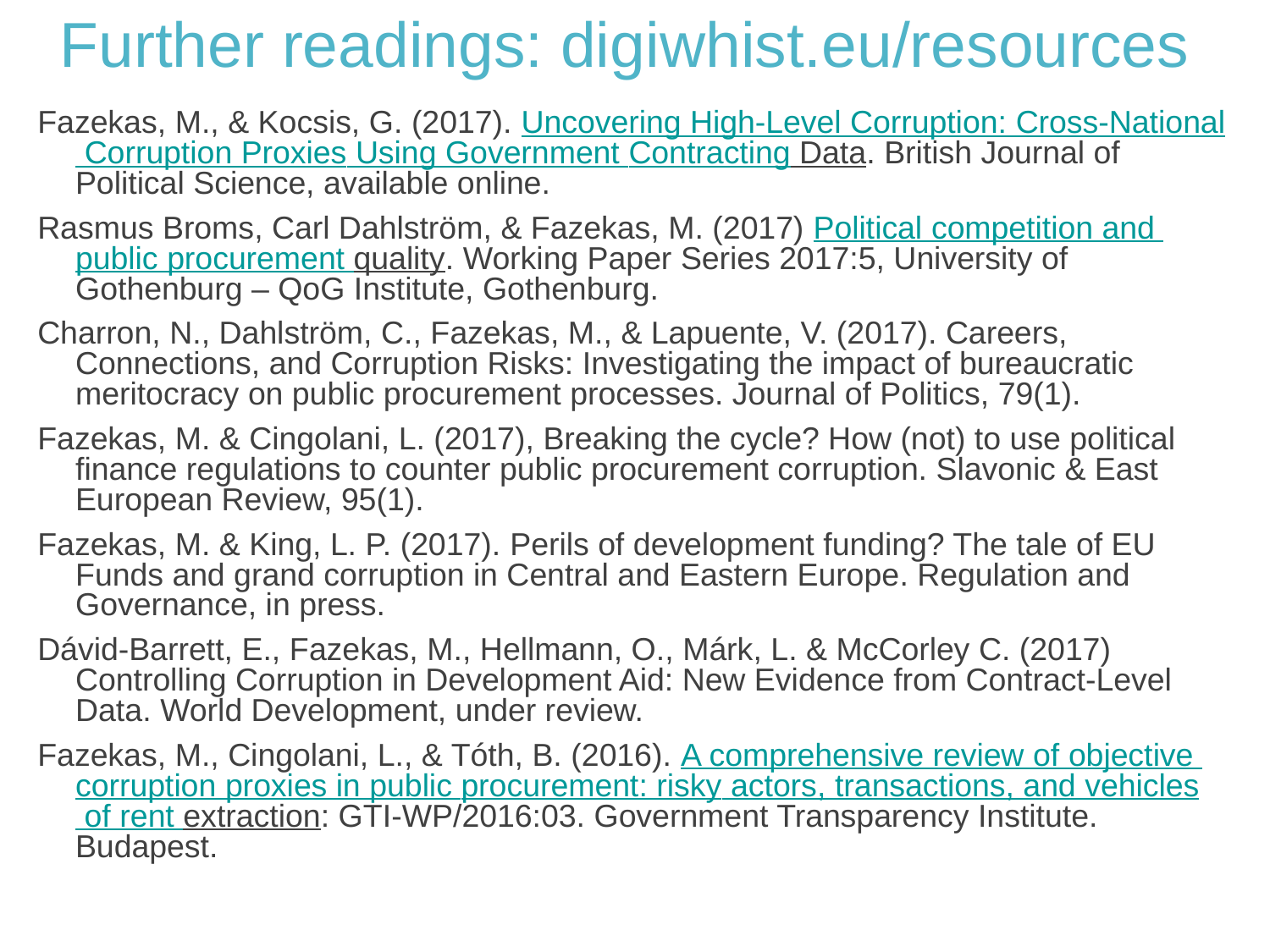

# Further readings: digiwhist.eu/resources
Fazekas, M., & Kocsis, G. (2017). Uncovering High-Level Corruption: Cross-National Corruption Proxies Using Government Contracting Data. British Journal of Political Science, available online.
Rasmus Broms, Carl Dahlström, & Fazekas, M. (2017) Political competition and public procurement quality. Working Paper Series 2017:5, University of Gothenburg – QoG Institute, Gothenburg.
Charron, N., Dahlström, C., Fazekas, M., & Lapuente, V. (2017). Careers, Connections, and Corruption Risks: Investigating the impact of bureaucratic meritocracy on public procurement processes. Journal of Politics, 79(1).
Fazekas, M. & Cingolani, L. (2017), Breaking the cycle? How (not) to use political finance regulations to counter public procurement corruption. Slavonic & East European Review, 95(1).
Fazekas, M. & King, L. P. (2017). Perils of development funding? The tale of EU Funds and grand corruption in Central and Eastern Europe. Regulation and Governance, in press.
Dávid-Barrett, E., Fazekas, M., Hellmann, O., Márk, L. & McCorley C. (2017) Controlling Corruption in Development Aid: New Evidence from Contract-Level Data. World Development, under review.
Fazekas, M., Cingolani, L., & Tóth, B. (2016). A comprehensive review of objective corruption proxies in public procurement: risky actors, transactions, and vehicles of rent extraction: GTI-WP/2016:03. Government Transparency Institute. Budapest.
2017.09.14.
20